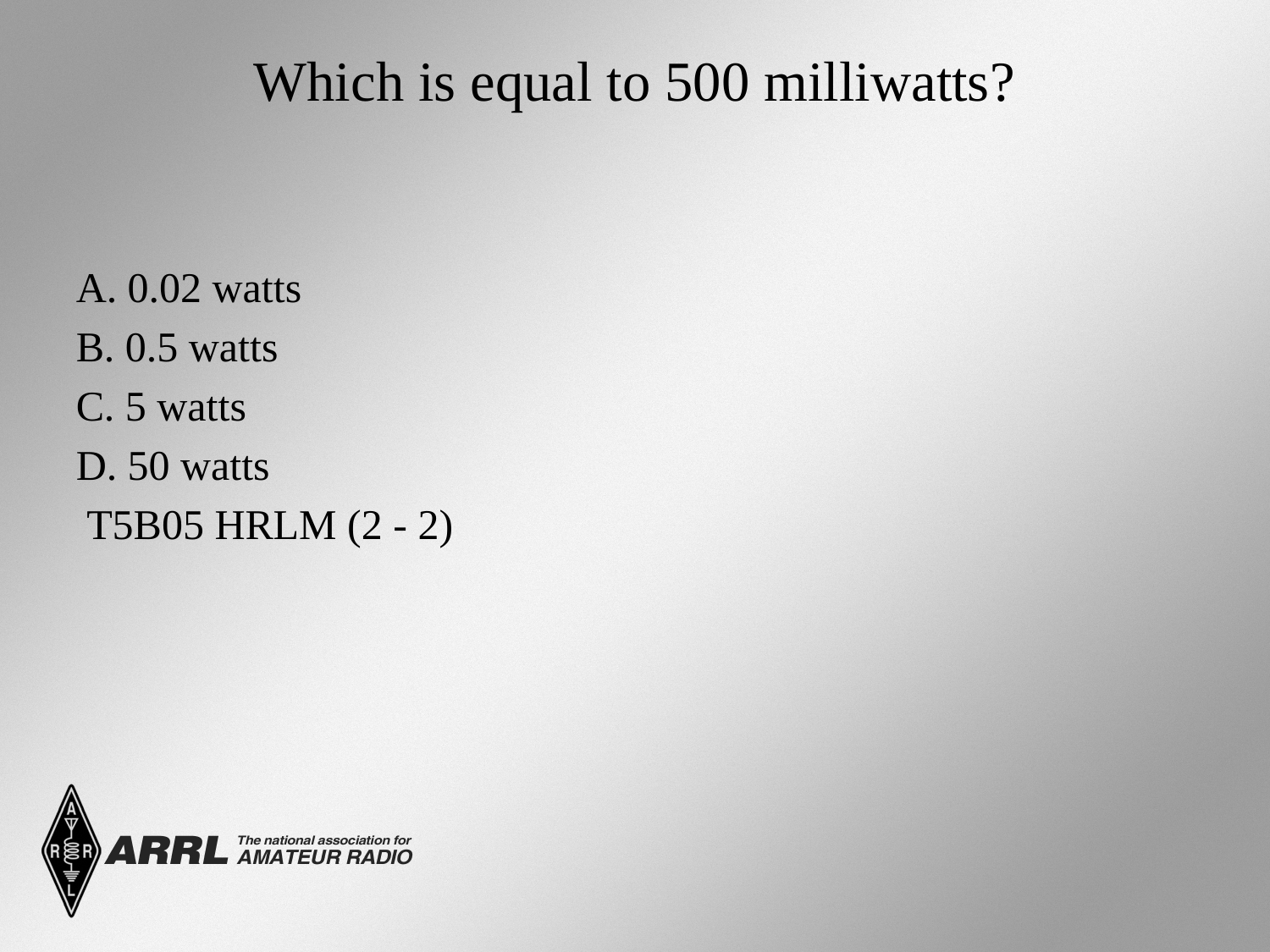

# Which is equal to 500 milliwatts?
A. 0.02 watts
B. 0.5 watts
C. 5 watts
D. 50 watts
 T5B05 HRLM (2 - 2)